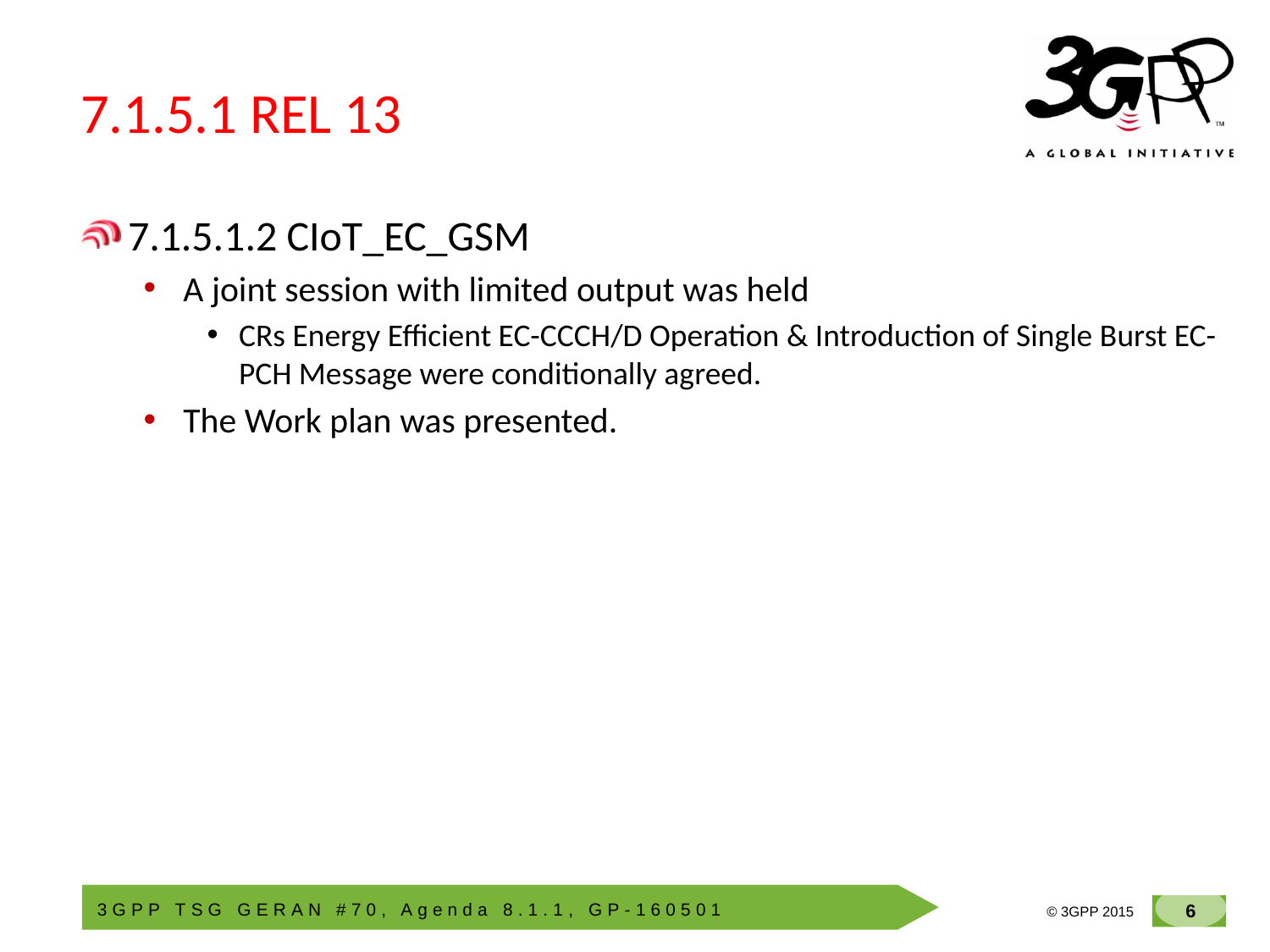

# 7.1.5.1 REL 13
7.1.5.1.2 CIoT_EC_GSM
A joint session with limited output was held
CRs Energy Efficient EC-CCCH/D Operation & Introduction of Single Burst EC-PCH Message were conditionally agreed.
The Work plan was presented.